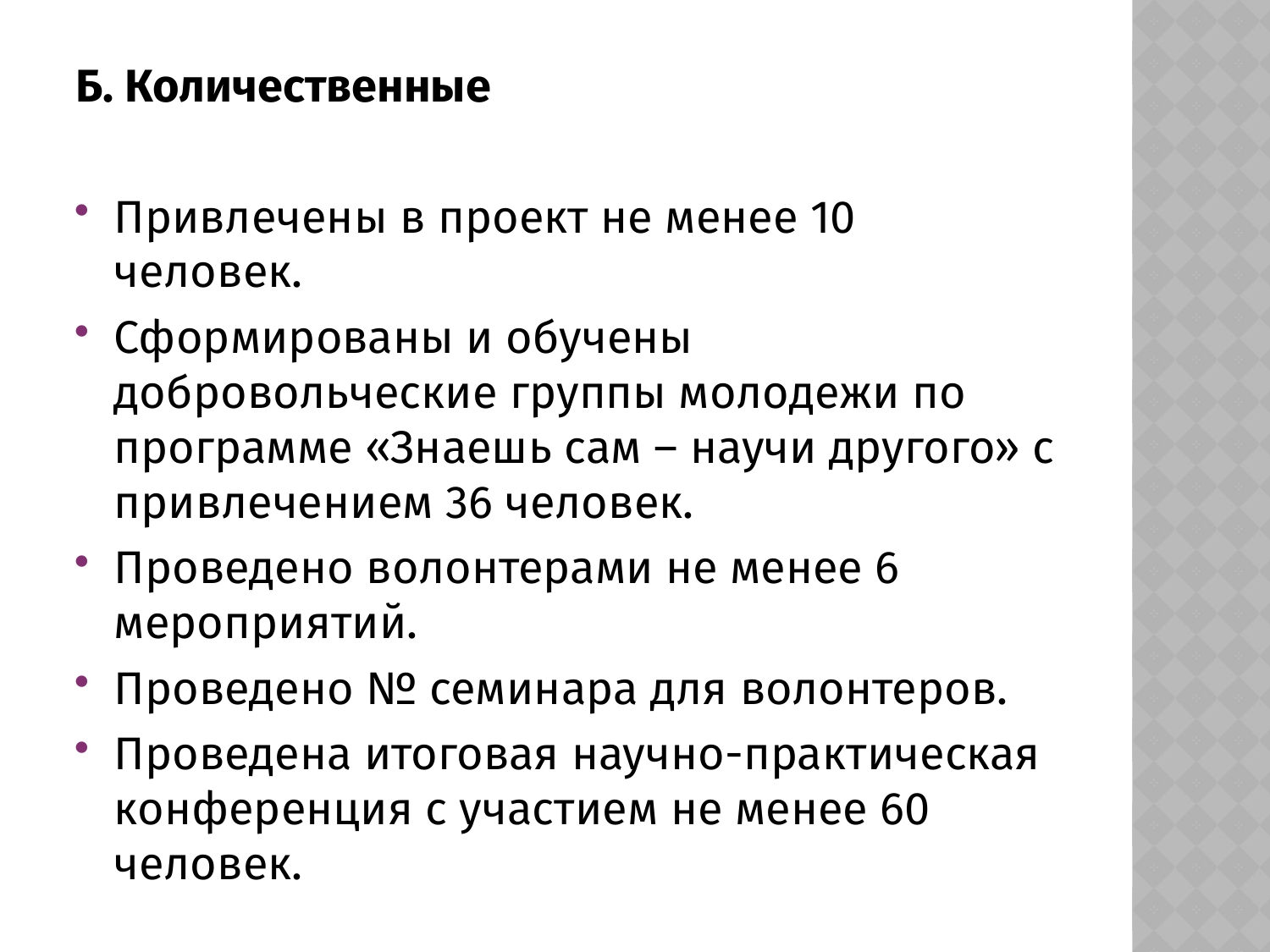

Б. Количественные

Привлечены в проект не менее 10 человек.
Сформированы и обучены добровольческие группы молодежи по программе «Знаешь сам – научи другого» с привлечением 36 человек.
Проведено волонтерами не менее 6 мероприятий.
Проведено № семинара для волонтеров.
Проведена итоговая научно-практическая конференция с участием не менее 60 человек.